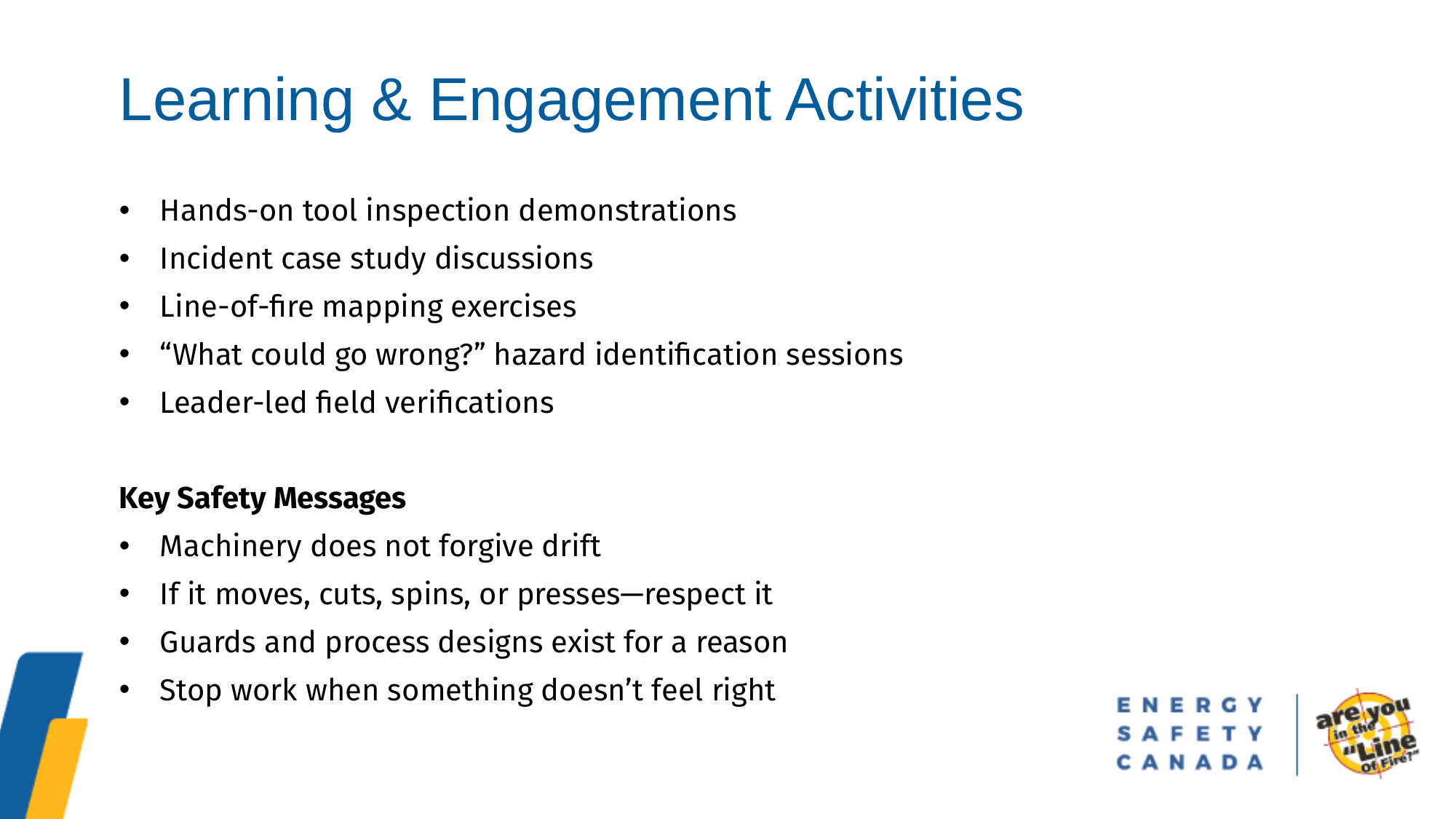

Learning & Engagement Activities
Hands-on tool inspection demonstrations
Incident case study discussions
Line-of-fire mapping exercises
“What could go wrong?” hazard identification sessions
Leader-led field verifications

Key Safety Messages
Machinery does not forgive drift
If it moves, cuts, spins, or presses—respect it
Guards and process designs exist for a reason
Stop work when something doesn’t feel right